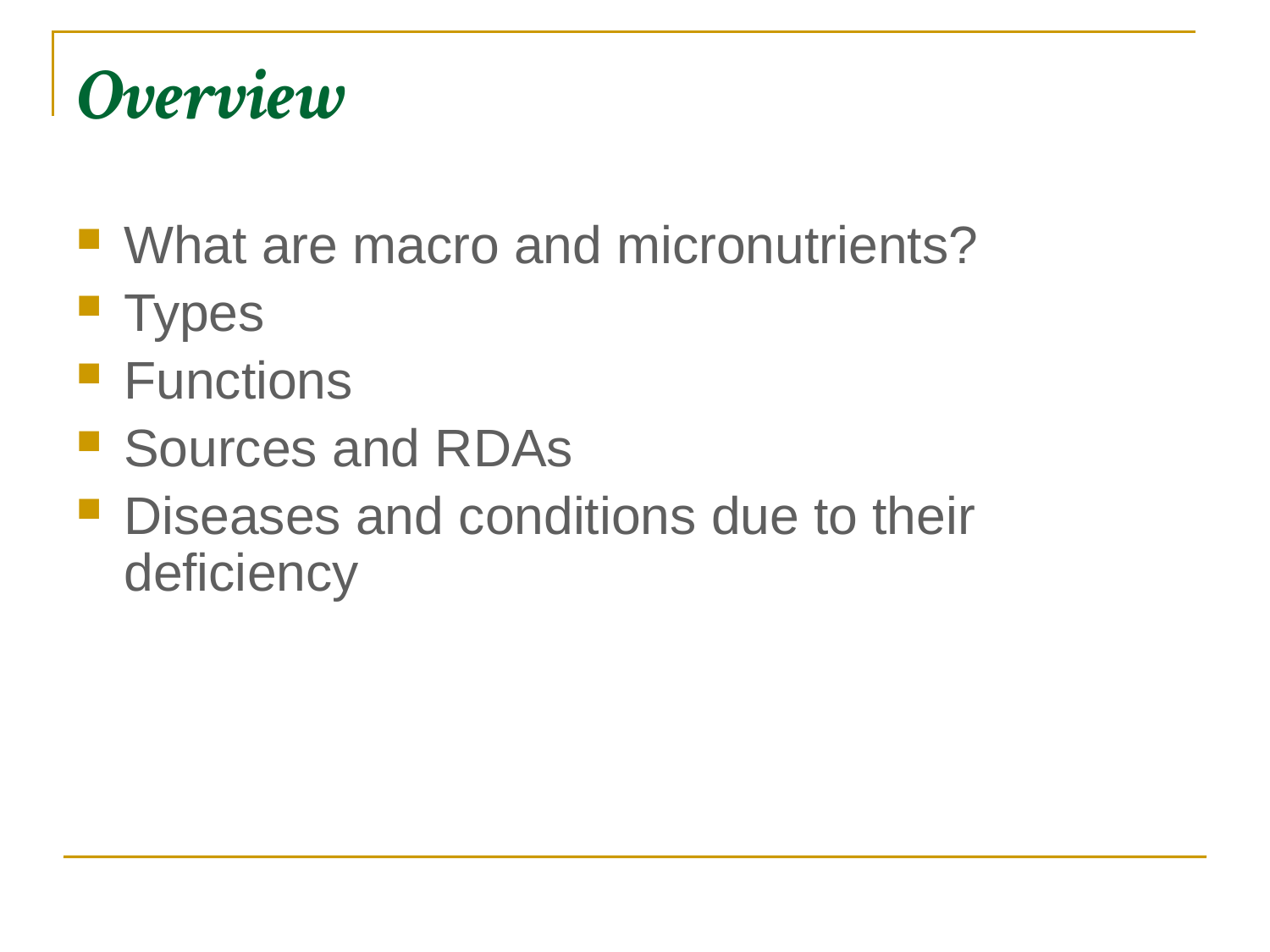

# Overview
What are macro and micronutrients?
Types
Functions
Sources and RDAs
Diseases and conditions due to their deficiency